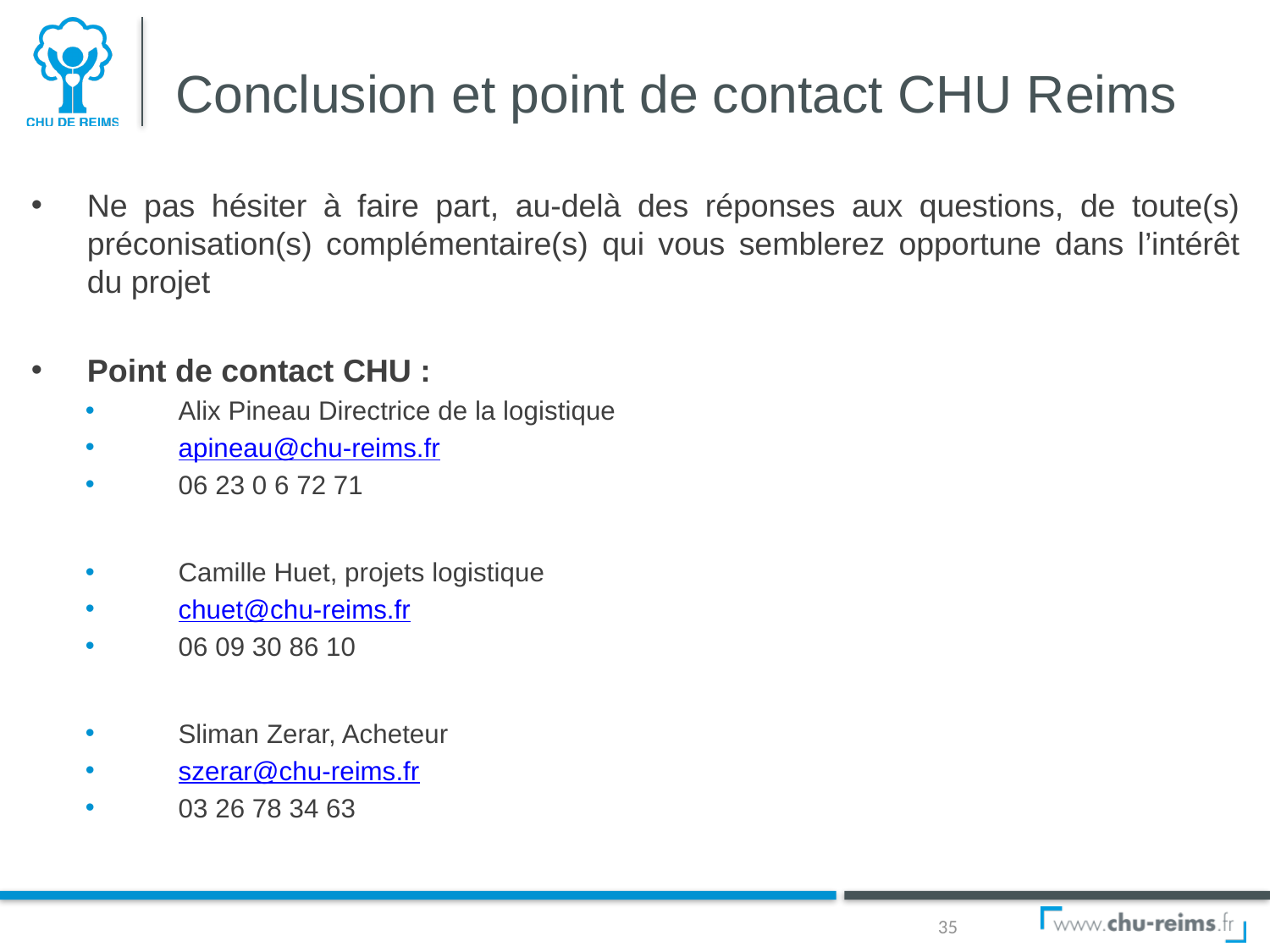

# Conclusion et point de contact CHU Reims
Ne pas hésiter à faire part, au-delà des réponses aux questions, de toute(s) préconisation(s) complémentaire(s) qui vous semblerez opportune dans l’intérêt du projet

Point de contact CHU :
Alix Pineau Directrice de la logistique
apineau@chu-reims.fr
06 23 0 6 72 71

Camille Huet, projets logistique
chuet@chu-reims.fr
06 09 30 86 10

Sliman Zerar, Acheteur
szerar@chu-reims.fr
03 26 78 34 63

35